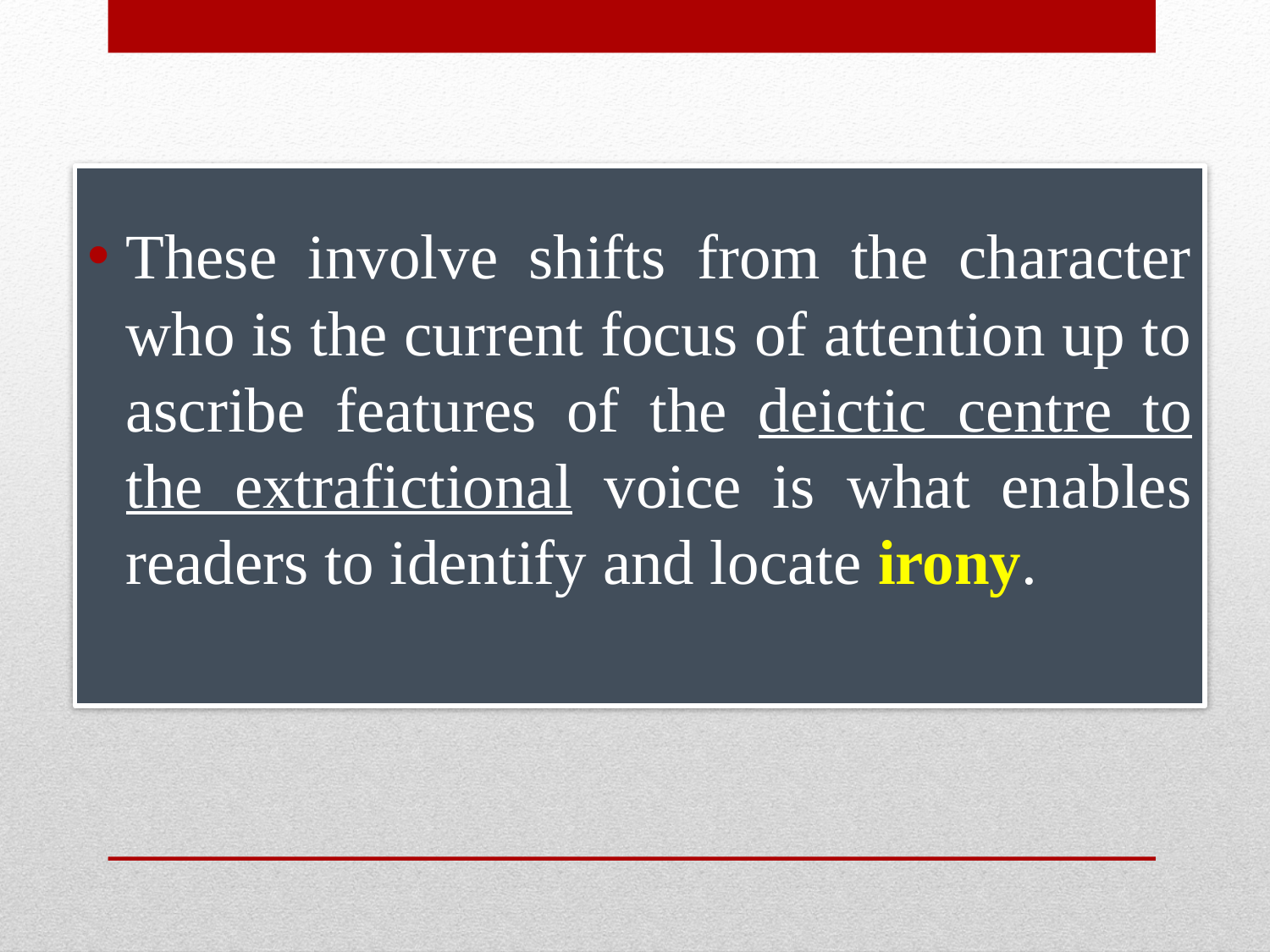

These involve shifts from the character who is the current focus of attention up to ascribe features of the deictic centre to the extrafictional voice is what enables readers to identify and locate irony.